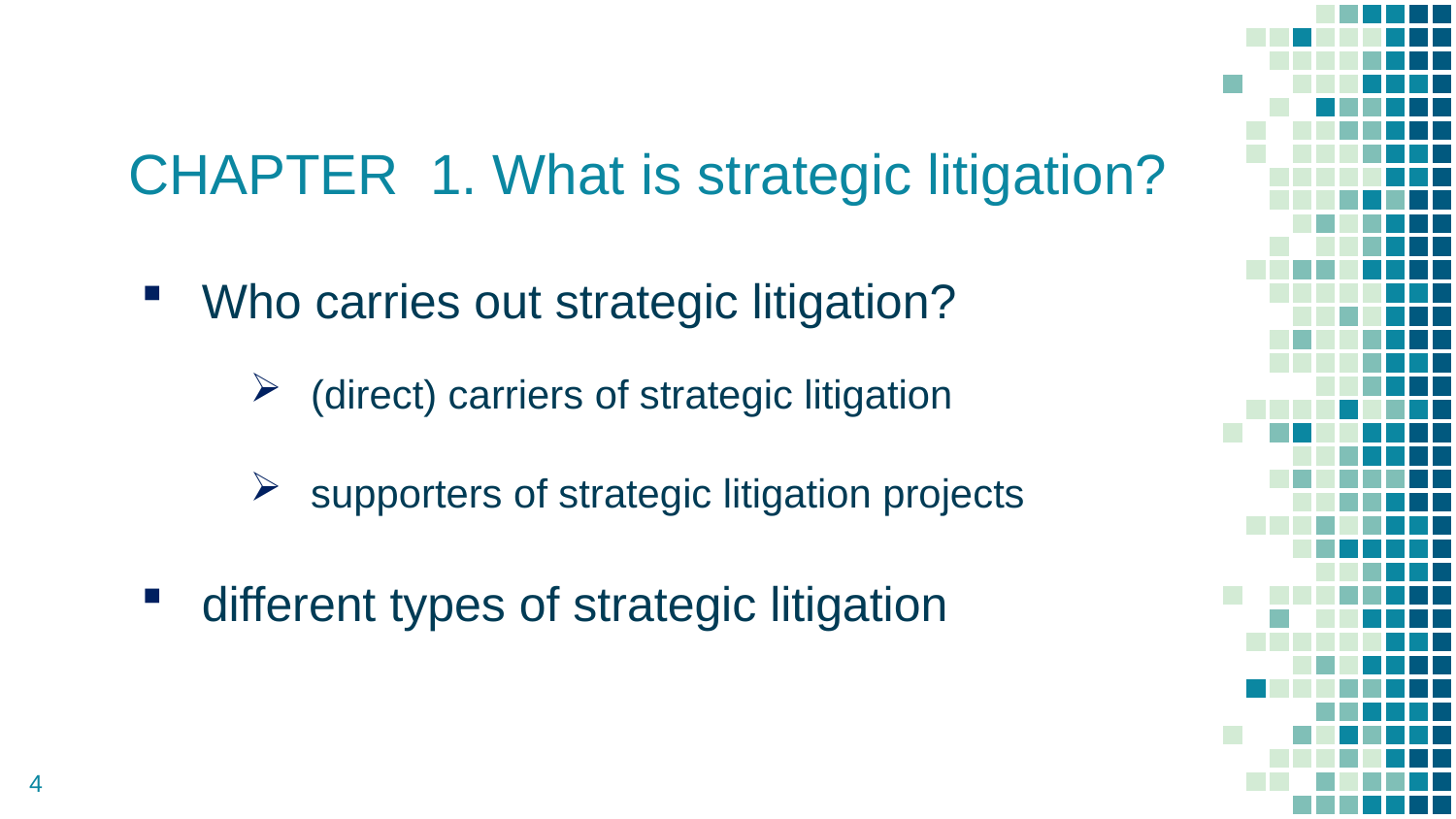

# CHAPTER  1. What is strategic litigation?
Who carries out strategic litigation?

(direct) carriers of strategic litigation
supporters of strategic litigation projects
different types of strategic litigation

4